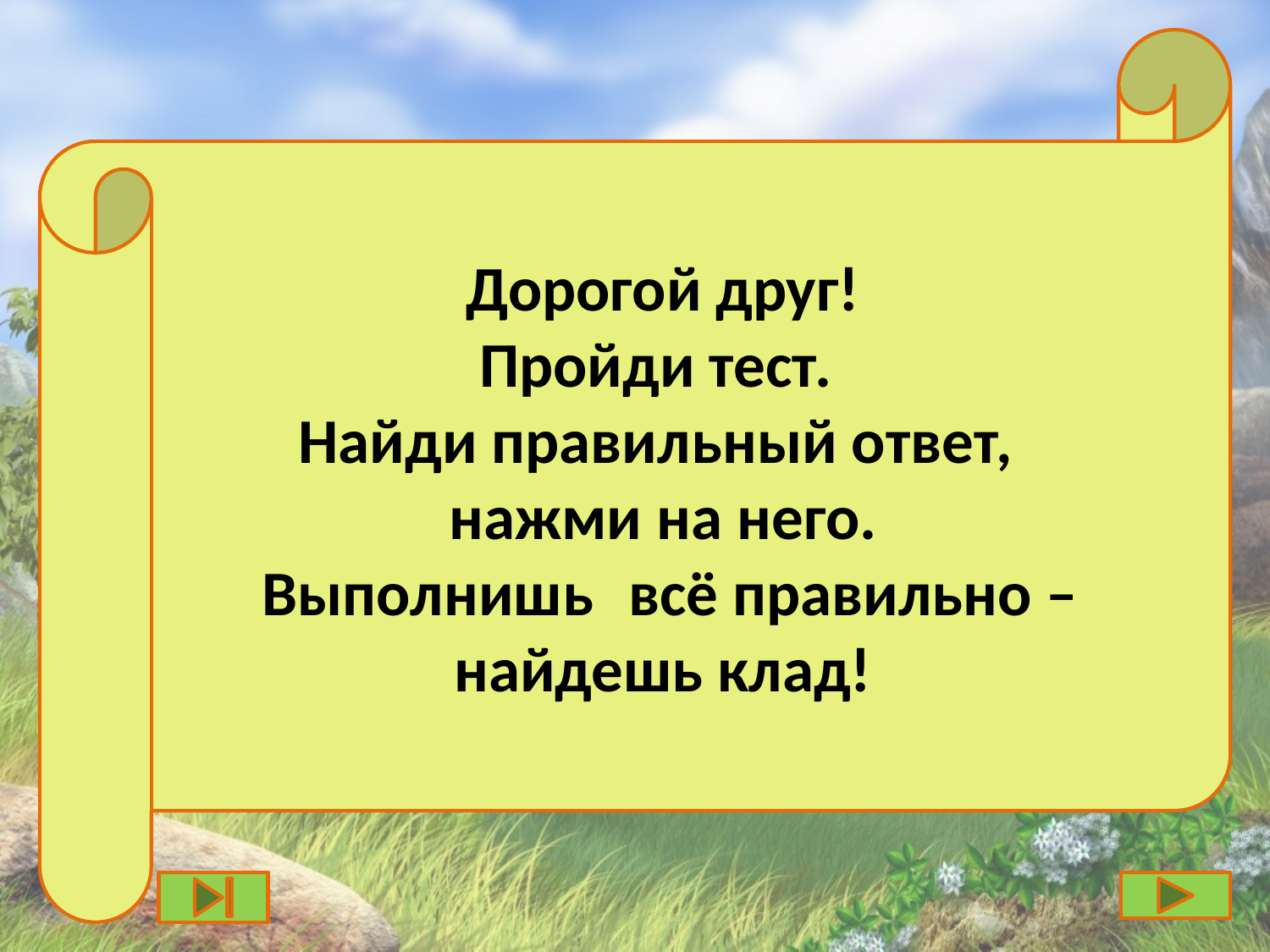

Дорогой друг!
Пройди тест.
Найди правильный ответ,
нажми на него.
 Выполнишь 	всё правильно – найдешь клад!